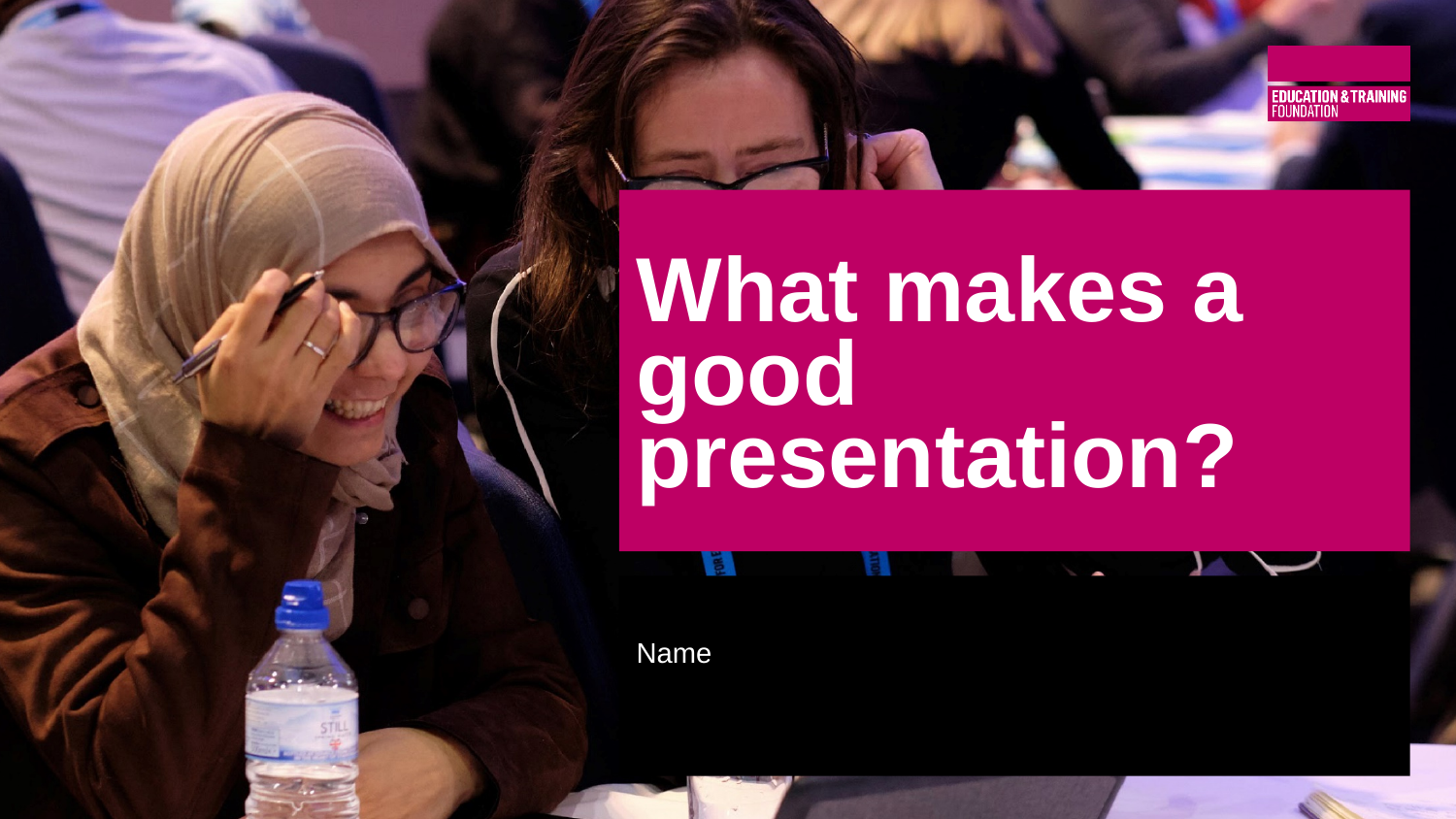

# What makes a good presentation?
My Presentation: T Levels
Name